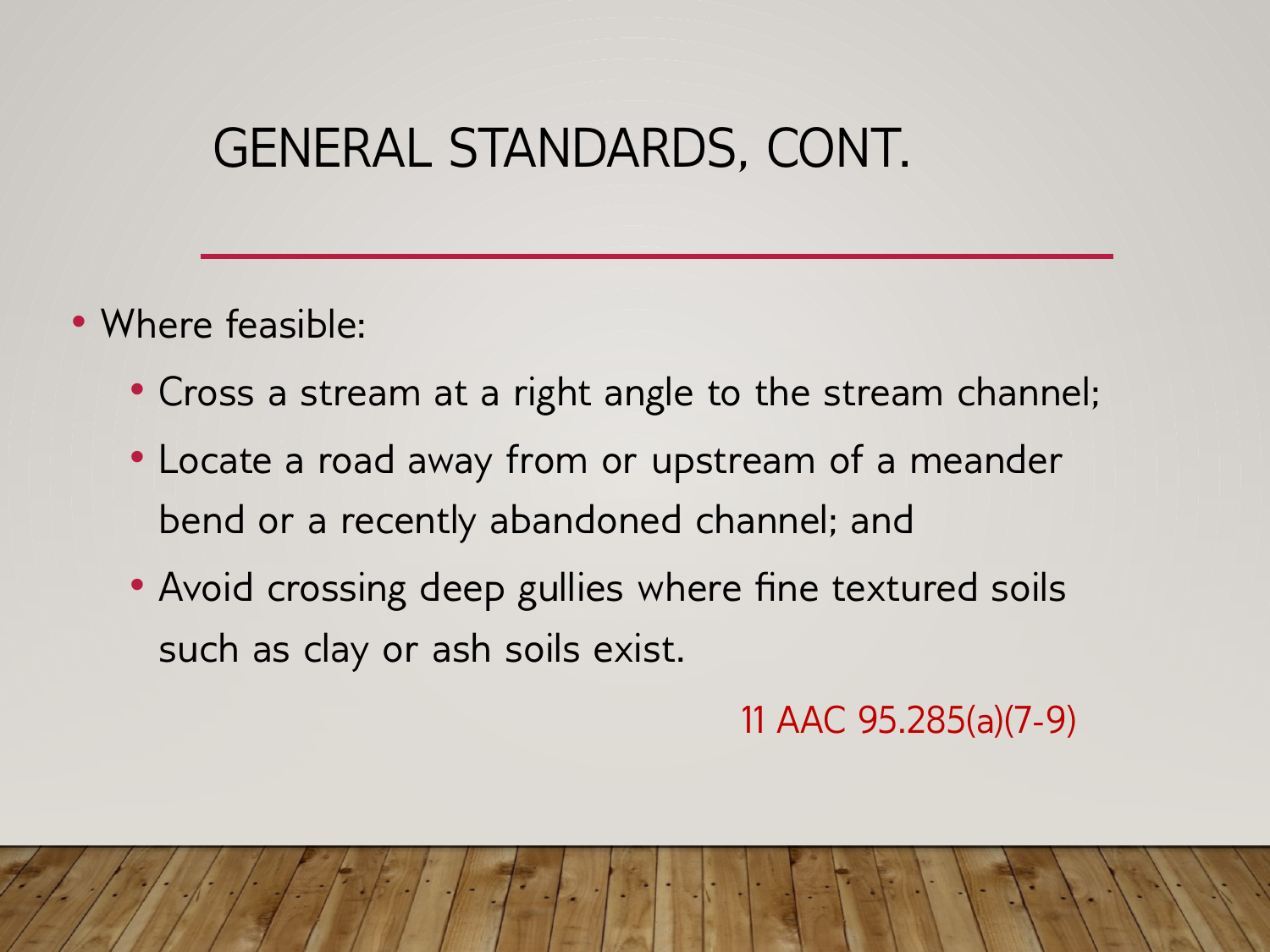

# GENERAL STANDARDS, CONT.
Where feasible:
Cross a stream at a right angle to the stream channel;
Locate a road away from or upstream of a meander bend or a recently abandoned channel; and
Avoid crossing deep gullies where fine textured soils such as clay or ash soils exist.
						  11 AAC 95.285(a)(7-9)